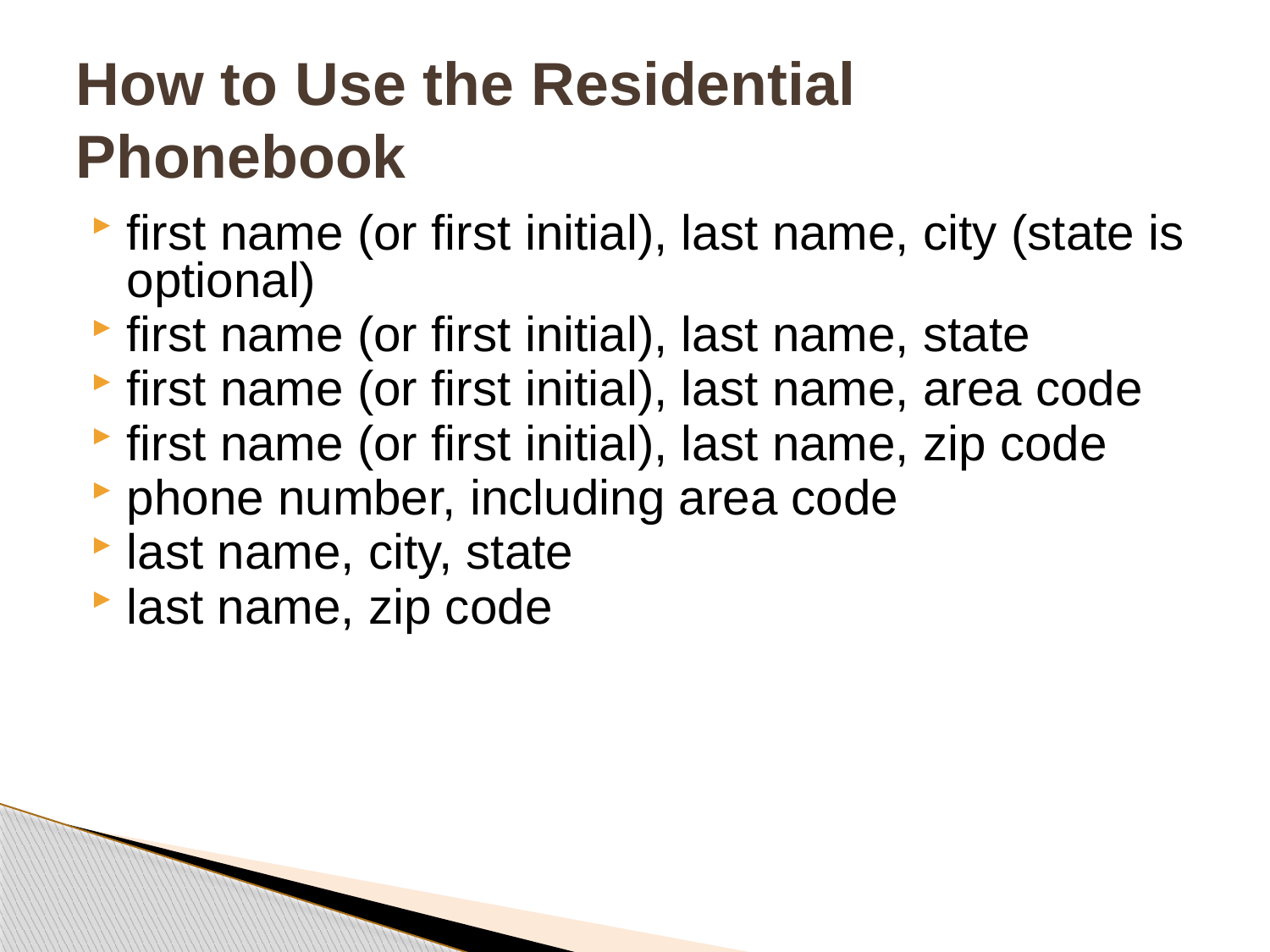

# How to Use the Residential Phonebook
first name (or first initial), last name, city (state is optional)
first name (or first initial), last name, state
first name (or first initial), last name, area code
first name (or first initial), last name, zip code
phone number, including area code
last name, city, state
last name, zip code